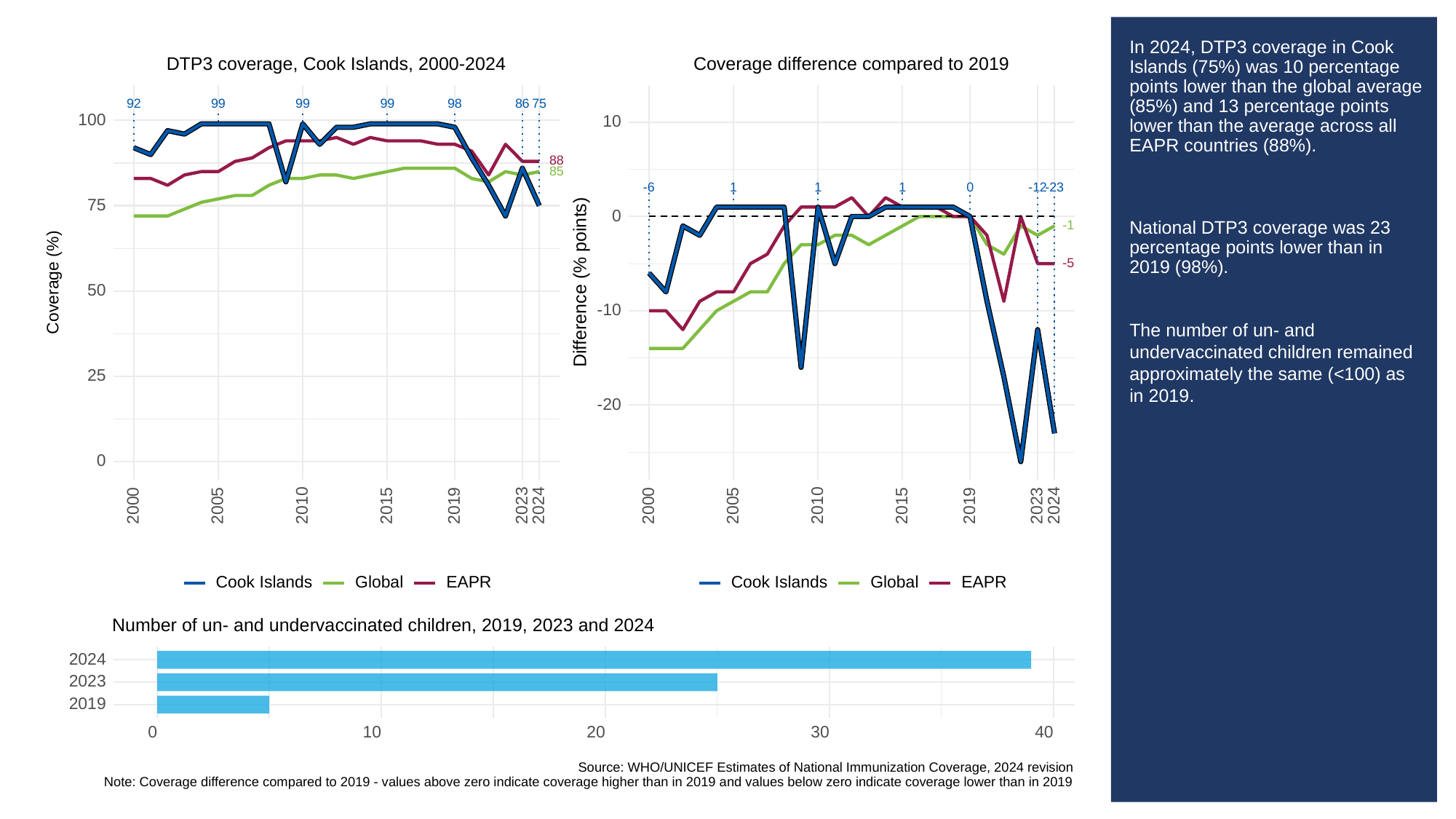

# In 2024, DTP3 coverage in Cook Islands (75%) was 10 percentage points lower than the global average (85%) and 13 percentage points lower than the average across all EAPR countries (88%).

National DTP3 coverage was 23 percentage points lower than in 2019 (98%).

The number of un- and undervaccinated children remained approximately the same (<100) as in 2019.

DTP3 coverage, Cook Islands, 2000-2024
Coverage difference compared to 2019

92
99
99
99
98
86
75

100
10

88

85

-23
-6
0
1
1
1
-12

75

0

-1

-5

Difference (% points)
Coverage (%)
50

-10

25

-20

0

2023
2023
2000
2005
2010
2015
2019
2024
2000
2005
2010
2015
2019
2024
Cook Islands
Global
Cook Islands
Global
EAPR
EAPR

Number of un- and undervaccinated children, 2019, 2023 and 2024

2024

2023

2019

30
0
10
20
40
Source: WHO/UNICEF Estimates of National Immunization Coverage, 2024 revision
Note: Coverage difference compared to 2019 - values above zero indicate coverage higher than in 2019 and values below zero indicate coverage lower than in 2019